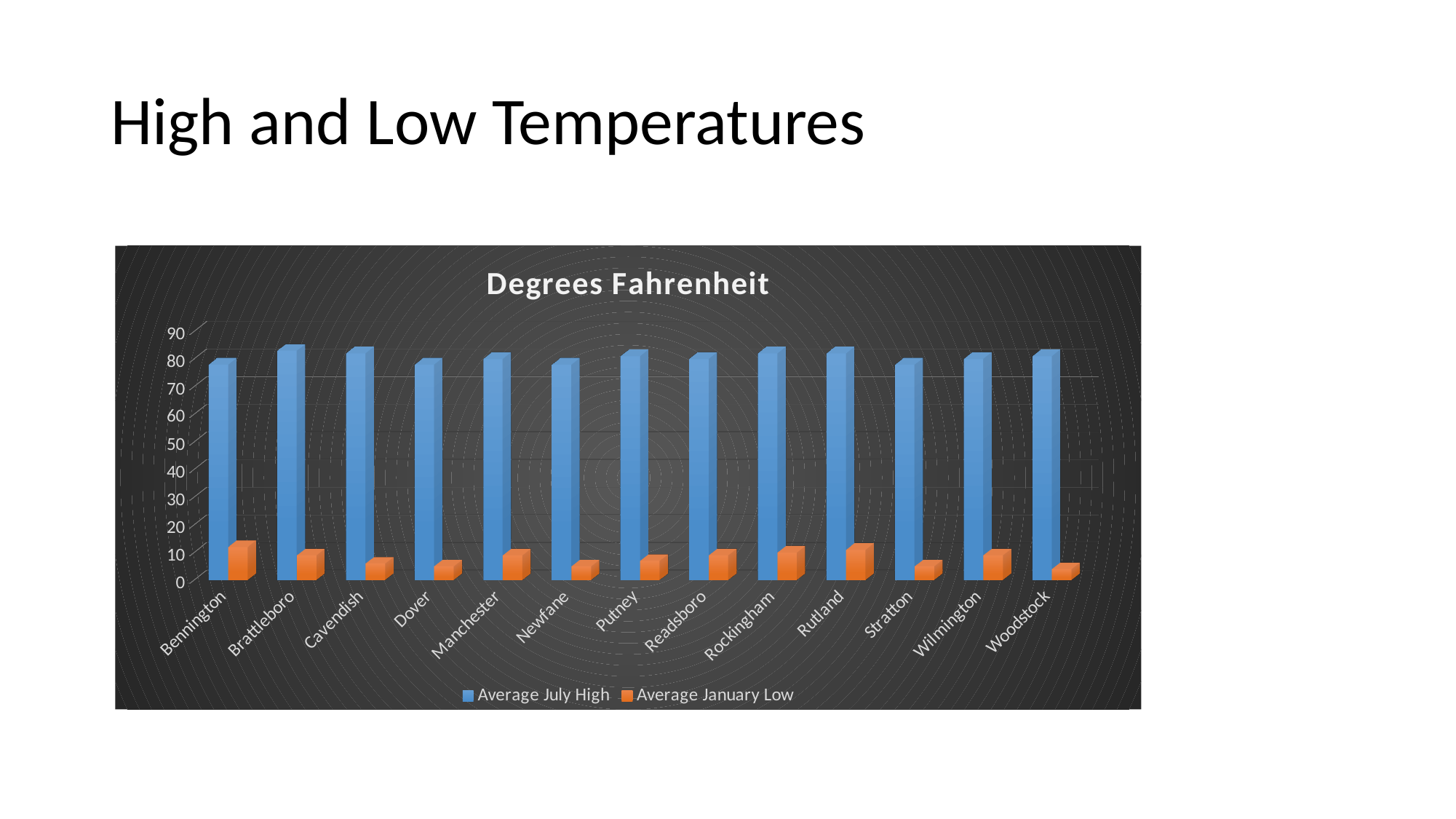

# High and Low Temperatures

[unsupported chart]